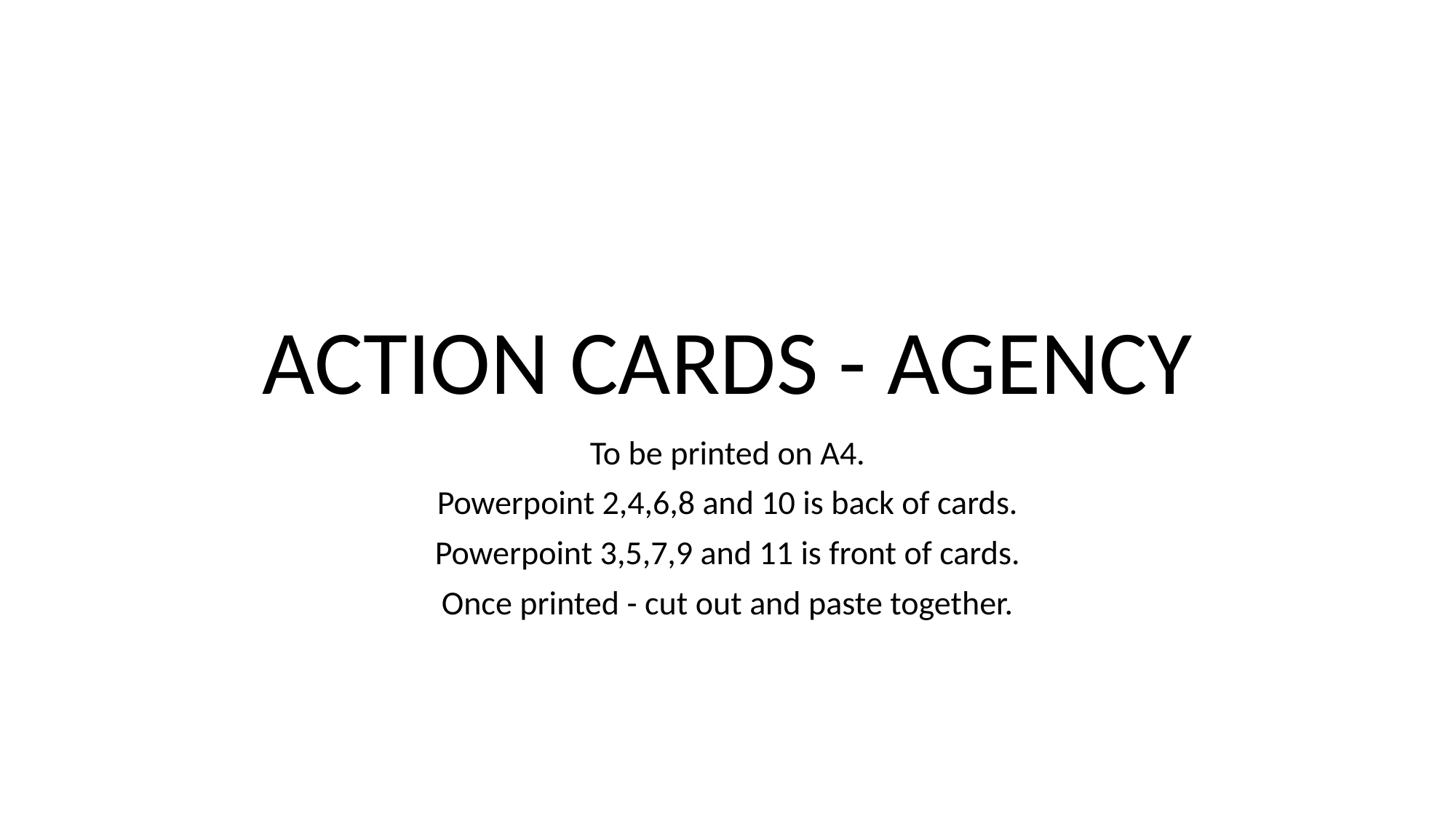

# ACTION CARDS - AGENCY
To be printed on A4.
Powerpoint 2,4,6,8 and 10 is back of cards.
Powerpoint 3,5,7,9 and 11 is front of cards.
Once printed - cut out and paste together.